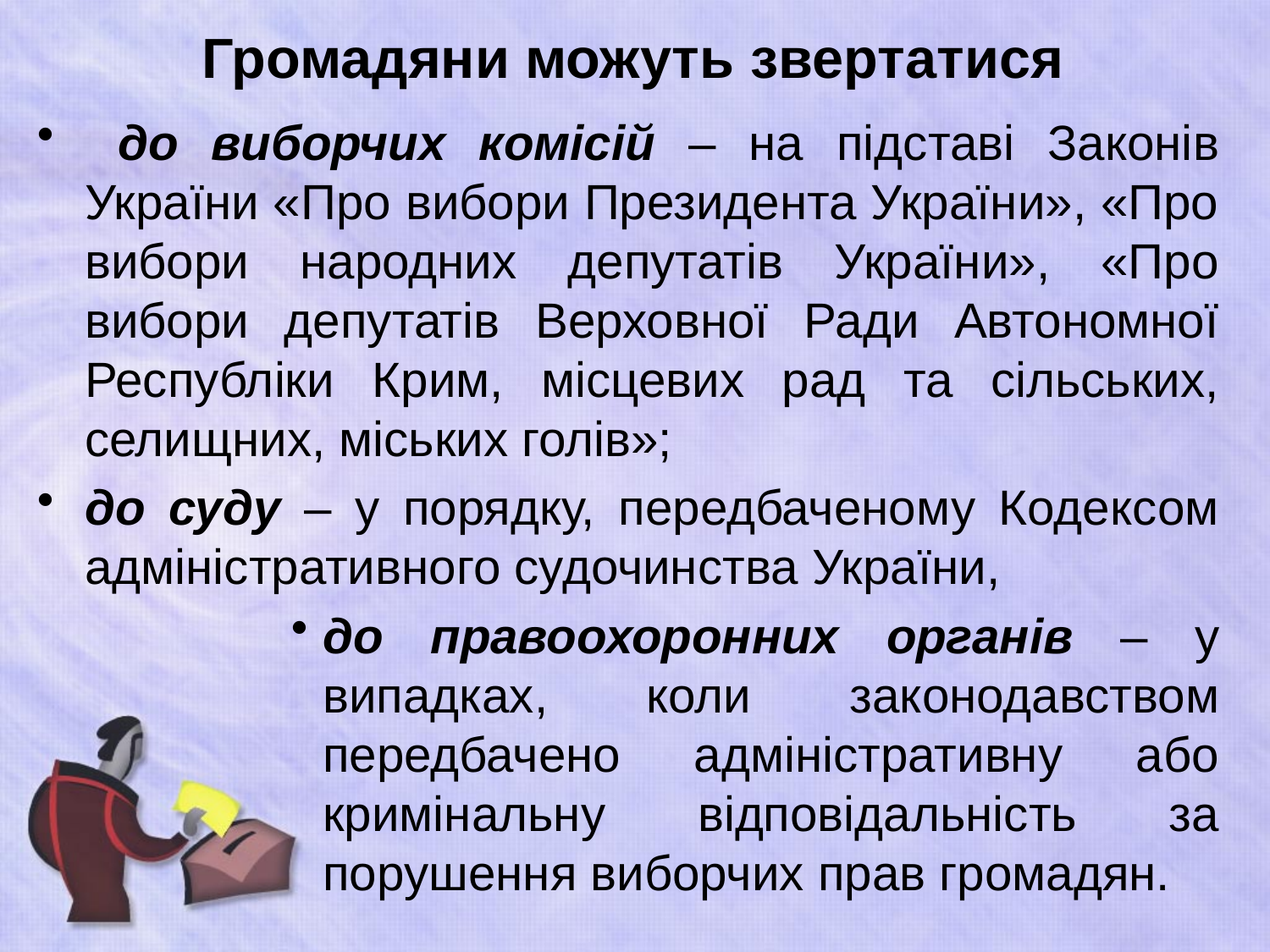

# Громадяни можуть звертатися
 до виборчих комісій – на підставі Законів України «Про вибори Президента України», «Про вибори народних депутатів України», «Про вибори депутатів Верховної Ради Автономної Республіки Крим, місцевих рад та сільських, селищних, міських голів»;
до суду – у порядку, передбаченому Кодексом адміністративного судочинства України,
до правоохоронних органів – у випадках, коли законодавством передбачено адміністративну або кримінальну відповідальність за порушення виборчих прав громадян.